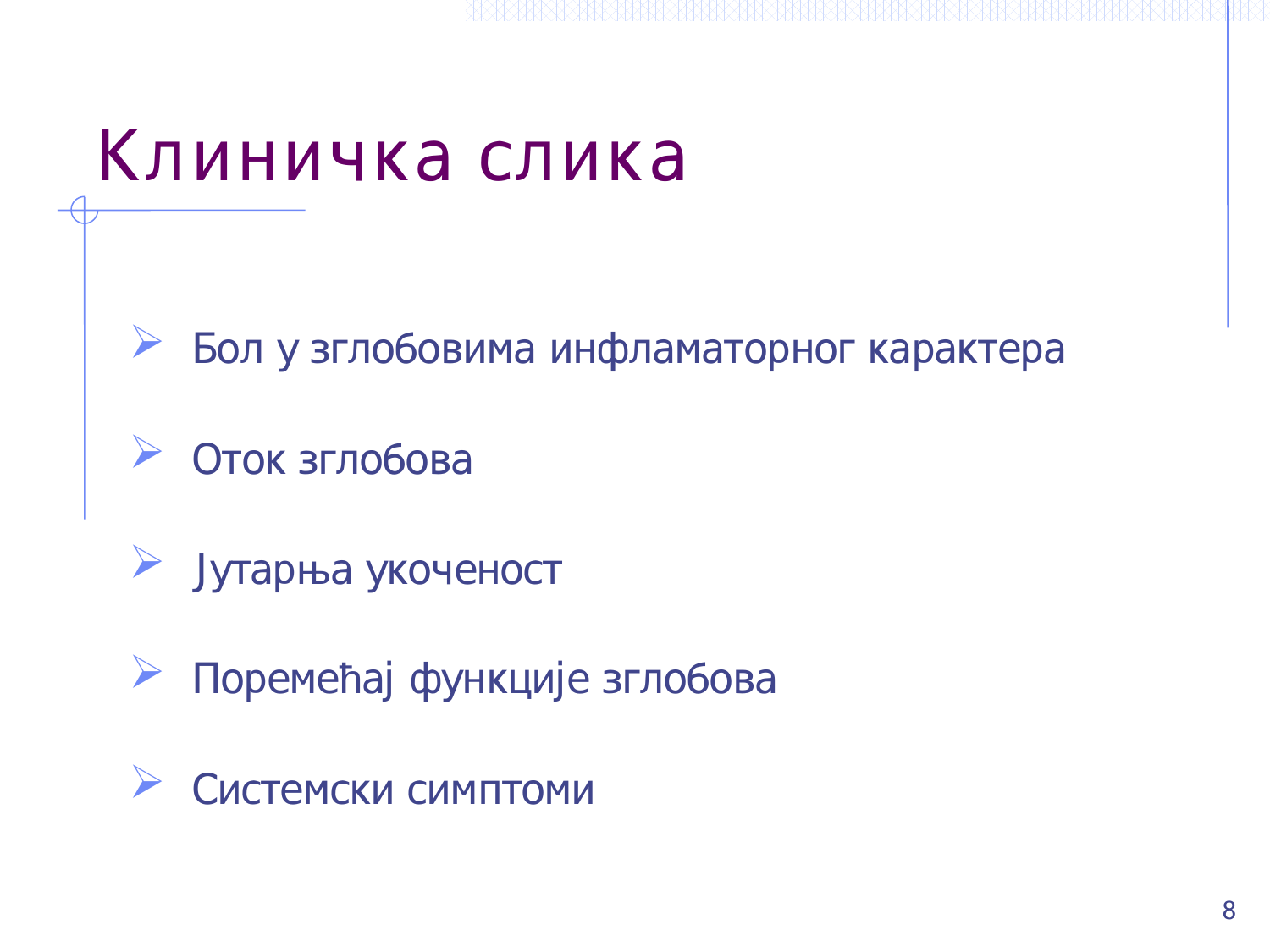

# Клиничка слика
Бол у зглобовима инфламаторног карактера
Оток зглобова
Јутарња укоченост
Поремећај функције зглобова
Системски симптоми
8